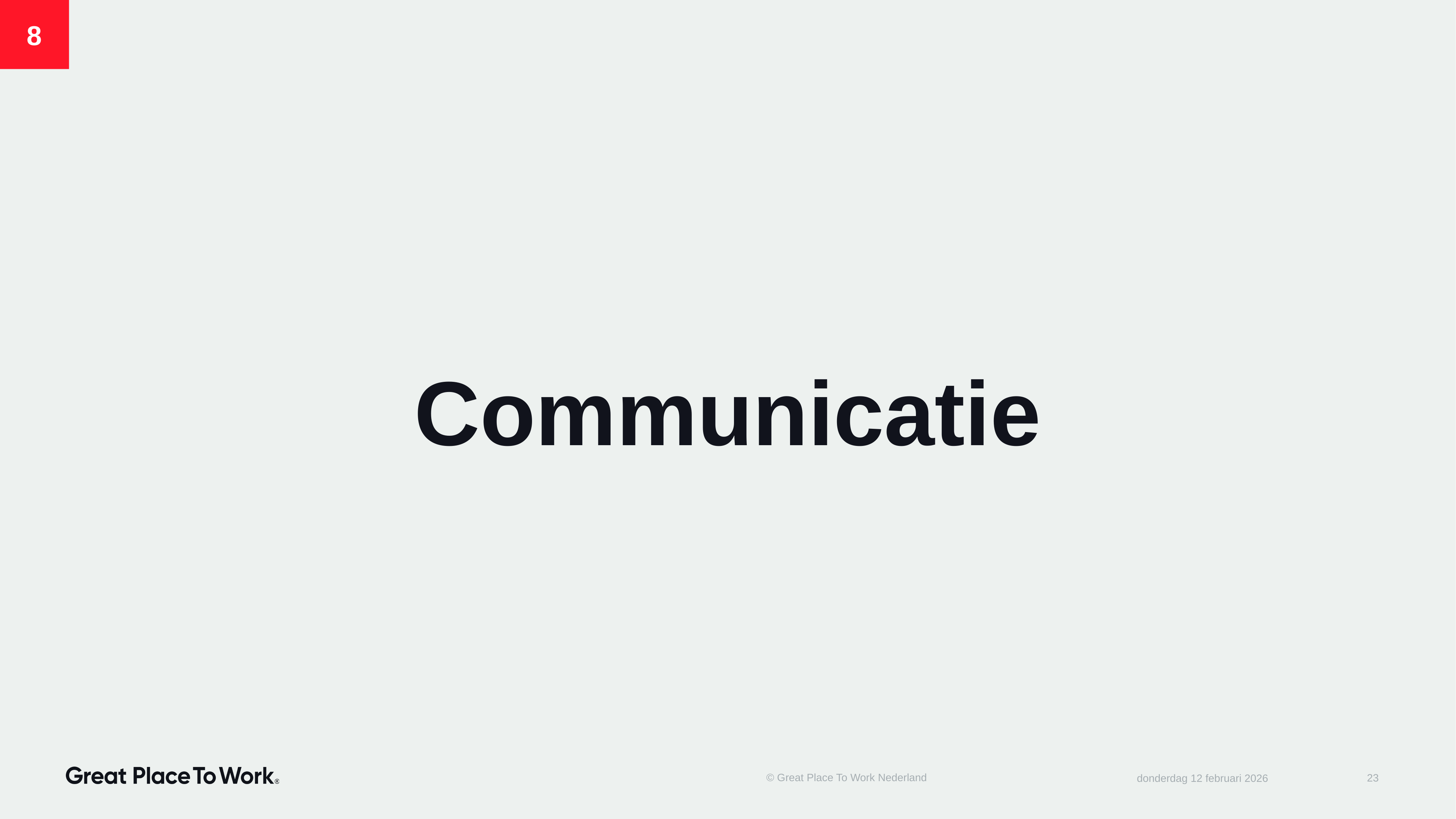

8
Communicatie
© Great Place To Work Nederland
23
donderdag 12 februari 2026